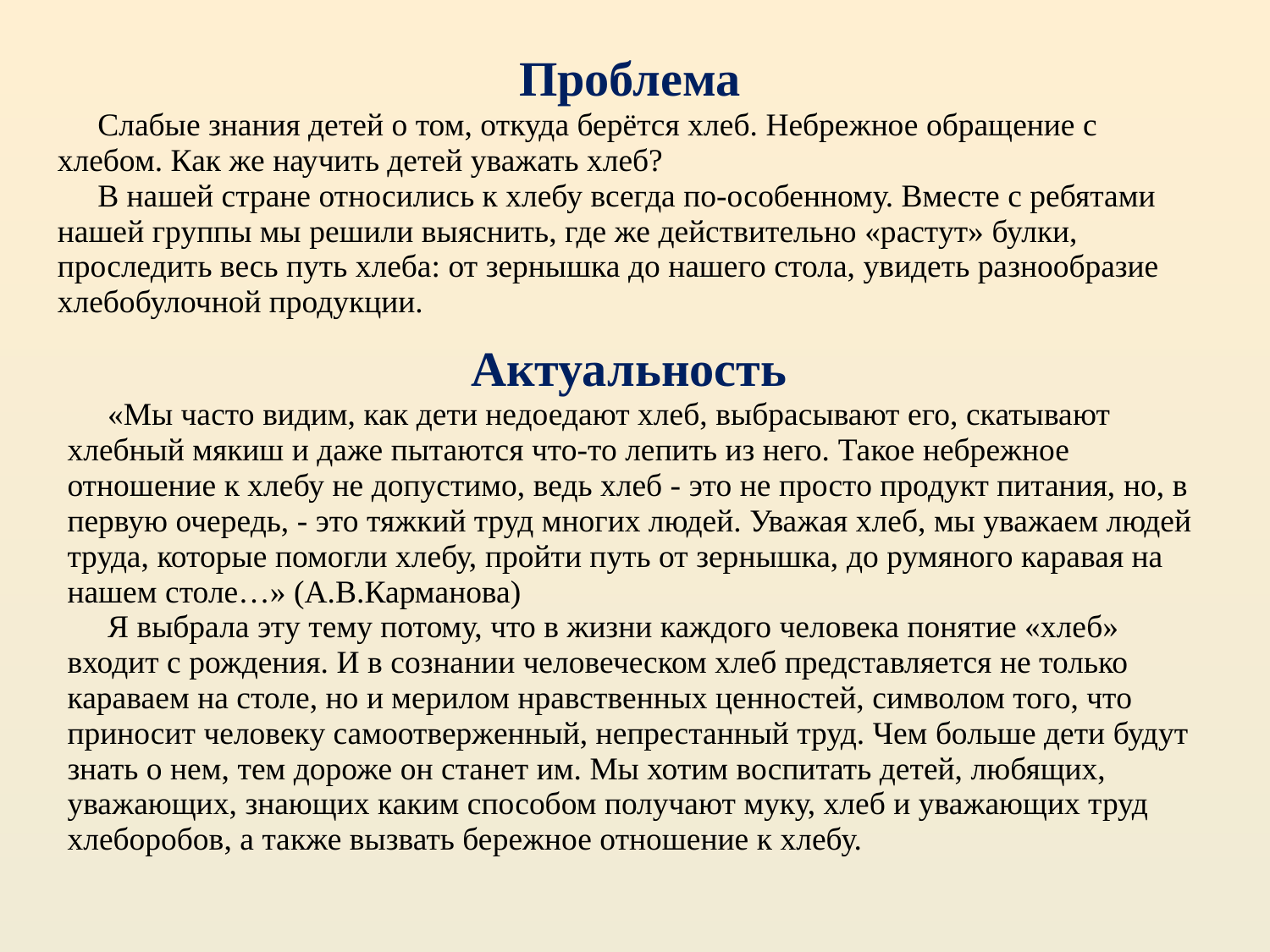

Проблема
     Слабые знания детей о том, откуда берётся хлеб. Небрежное обращение с хлебом. Как же научить детей уважать хлеб?
     В нашей стране относились к хлебу всегда по-особенному. Вместе с ребятами нашей группы мы решили выяснить, где же действительно «растут» булки, проследить весь путь хлеба: от зернышка до нашего стола, увидеть разнообразие хлебобулочной продукции.
Актуальность
     «Мы часто видим, как дети недоедают хлеб, выбрасывают его, скатывают хлебный мякиш и даже пытаются что-то лепить из него. Такое небрежное отношение к хлебу не допустимо, ведь хлеб - это не просто продукт питания, но, в первую очередь, - это тяжкий труд многих людей. Уважая хлеб, мы уважаем людей труда, которые помогли хлебу, пройти путь от зернышка, до румяного каравая на нашем столе…» (А.В.Карманова)
     Я выбрала эту тему потому, что в жизни каждого человека понятие «хлеб» входит с рождения. И в сознании человеческом хлеб представляется не только караваем на столе, но и мерилом нравственных ценностей, символом того, что приносит человеку самоотверженный, непрестанный труд. Чем больше дети будут знать о нем, тем дороже он станет им. Мы хотим воспитать детей, любящих, уважающих, знающих каким способом получают муку, хлеб и уважающих труд хлеборобов, а также вызвать бережное отношение к хлебу.